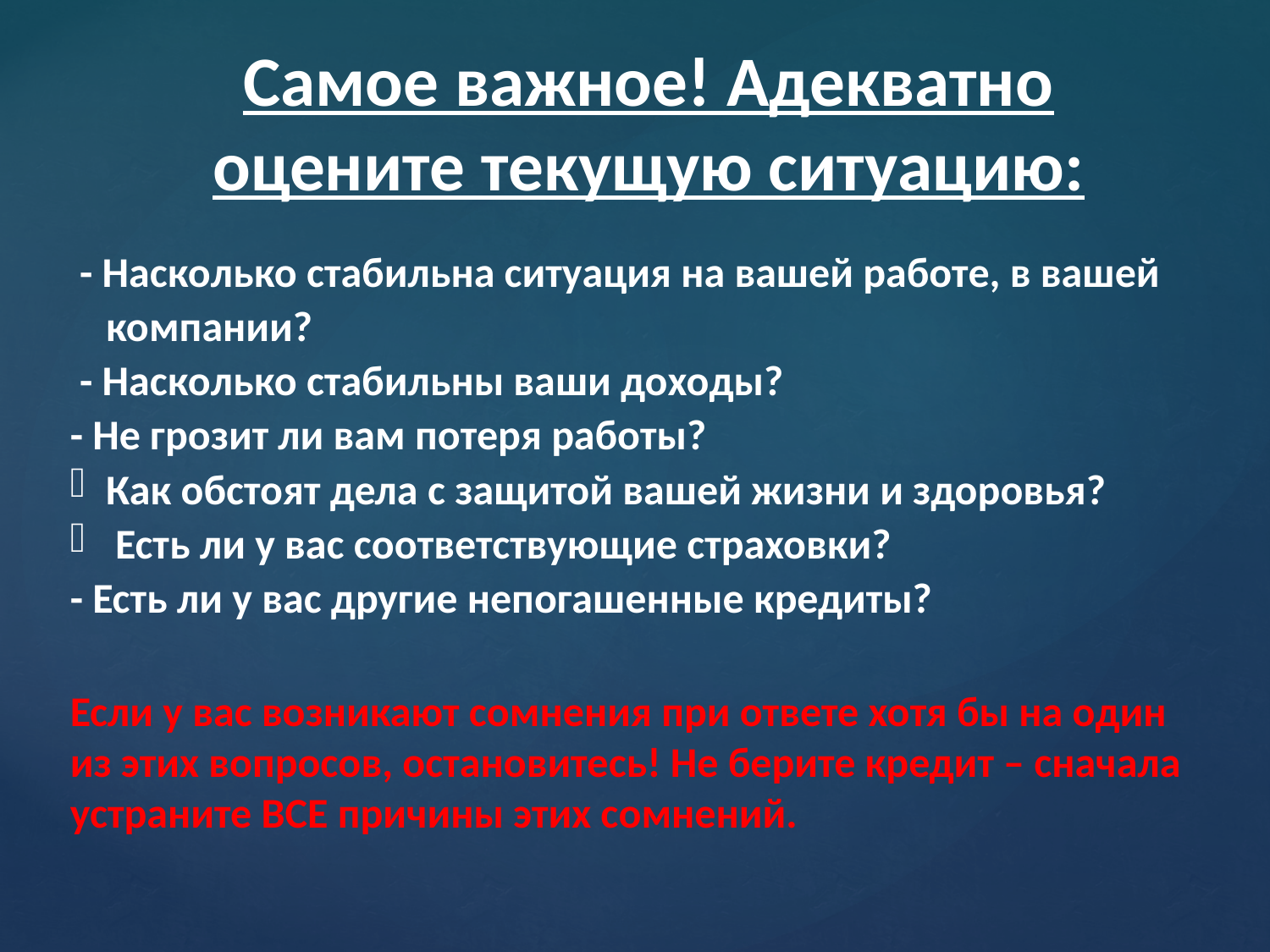

# Самое важное! Адекватно оцените текущую ситуацию:
 - Насколько стабильна ситуация на вашей работе, в вашей компании?
 - Насколько стабильны ваши доходы?
- Не грозит ли вам потеря работы?
Как обстоят дела с защитой вашей жизни и здоровья?
 Есть ли у вас соответствующие страховки?
- Есть ли у вас другие непогашенные кредиты?

Если у вас возникают сомнения при ответе хотя бы на один из этих вопросов, остановитесь! Не берите кредит – сначала устраните ВСЕ причины этих сомнений.